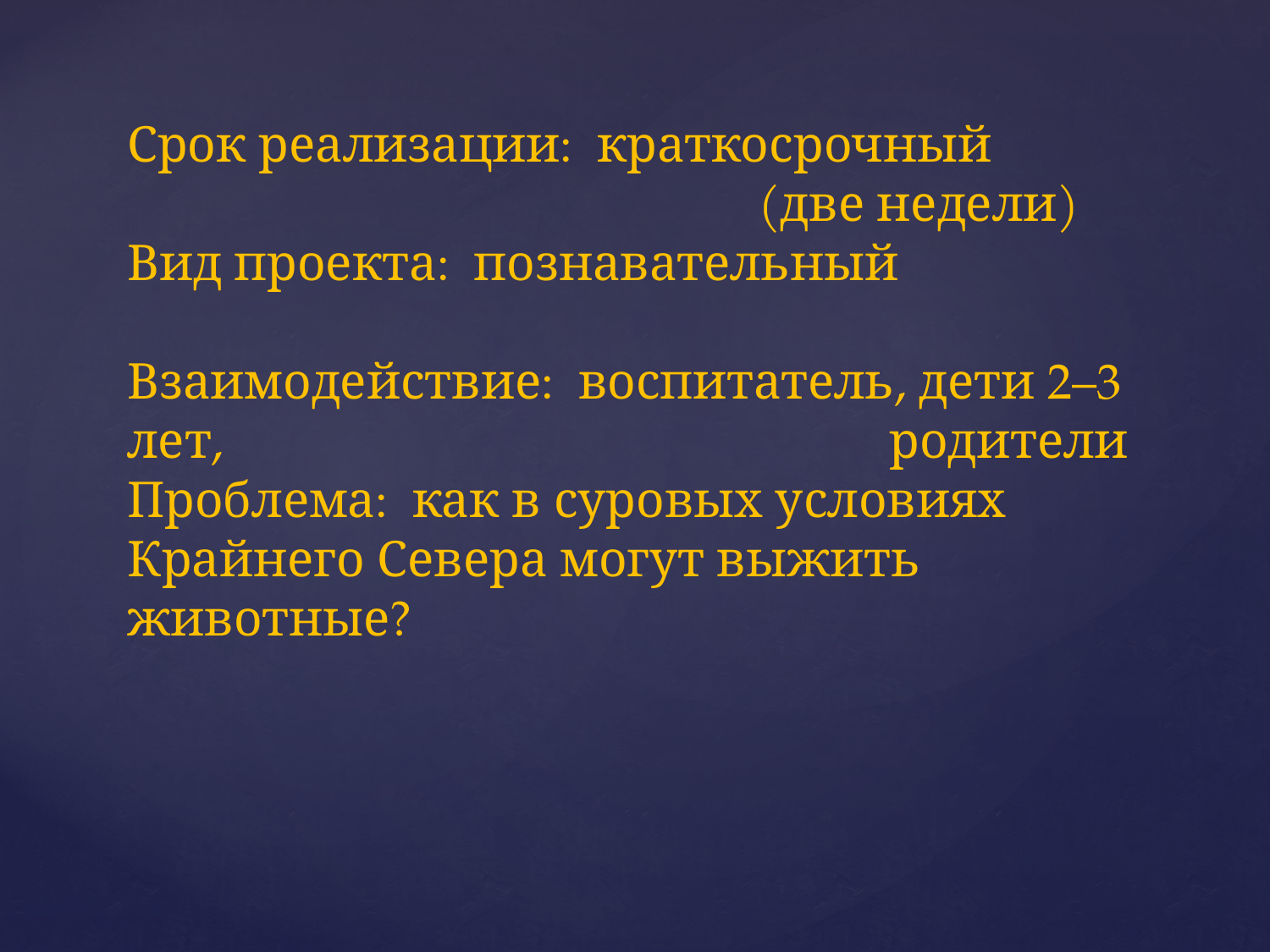

Срок реализации:  краткосрочный						          (две недели)
Вид проекта:  познавательный
Взаимодействие:  воспитатель, дети 2–3 лет, 						родители
Проблема:  как в суровых условиях Крайнего Севера могут выжить животные?